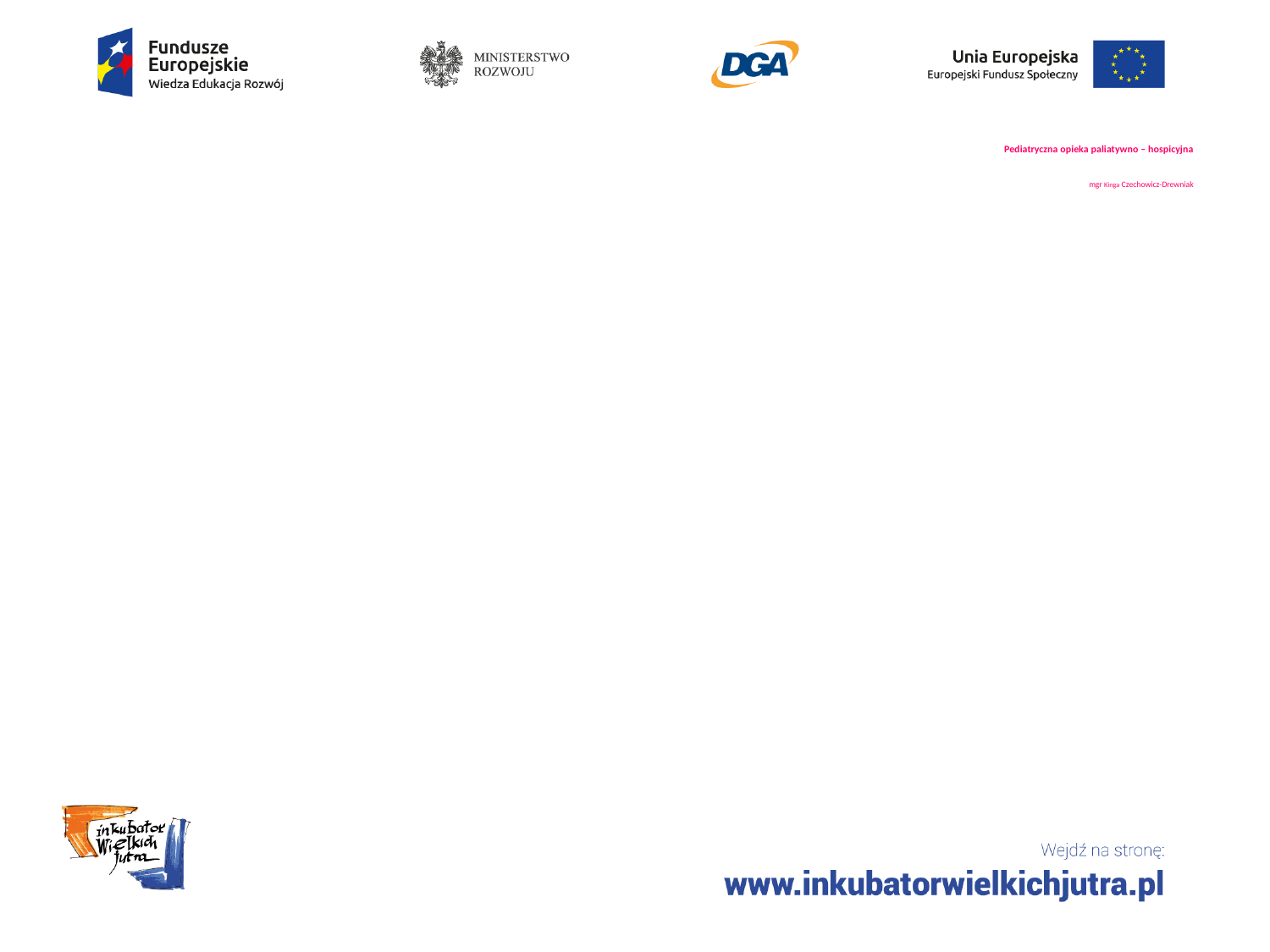

# Pediatryczna opieka paliatywno – hospicyjna mgr Kinga Czechowicz-Drewniak